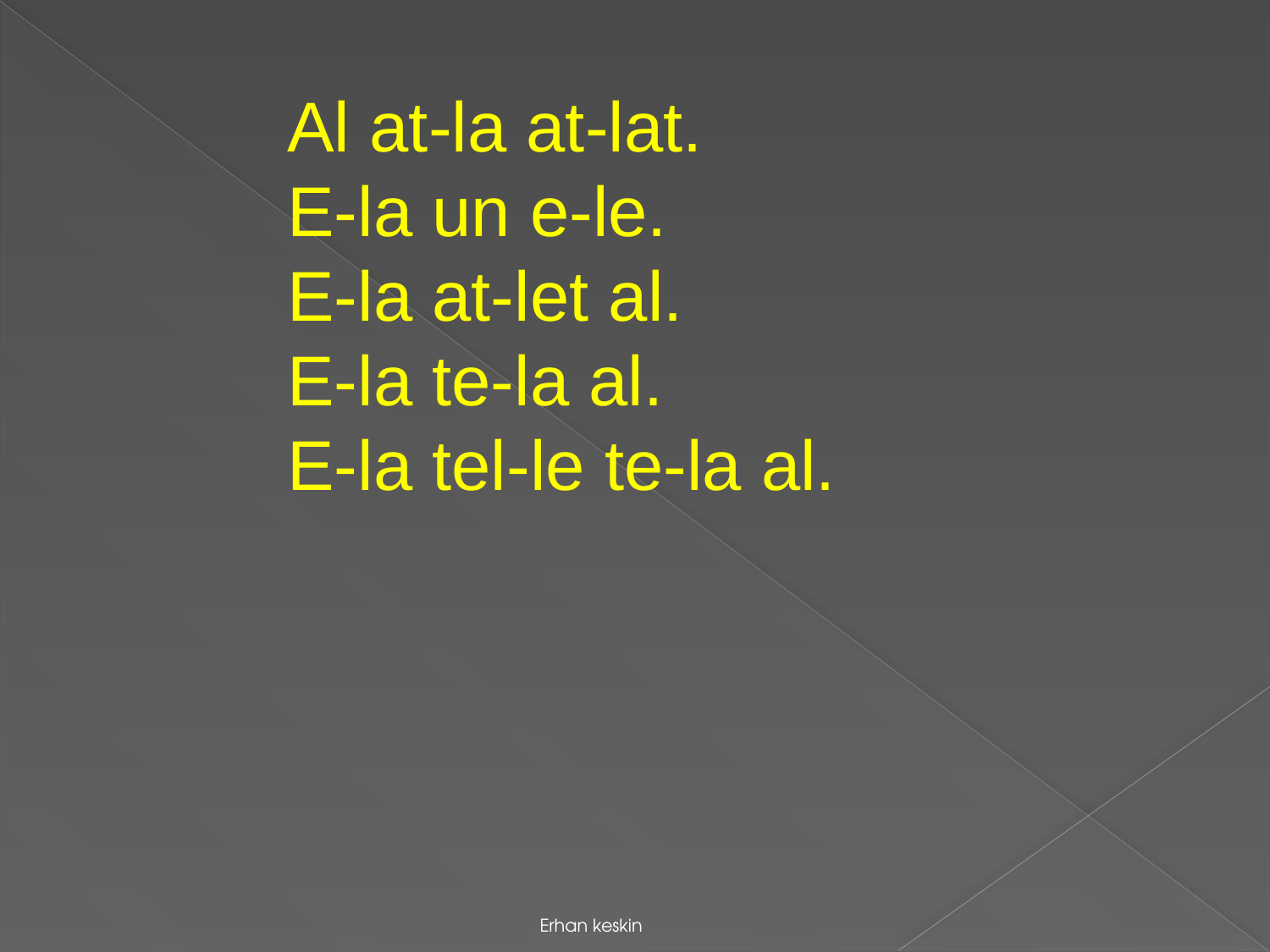

Al at-la at-lat.
E-la un e-le.
E-la at-let al.
E-la te-la al.
E-la tel-le te-la al.
Erhan keskin